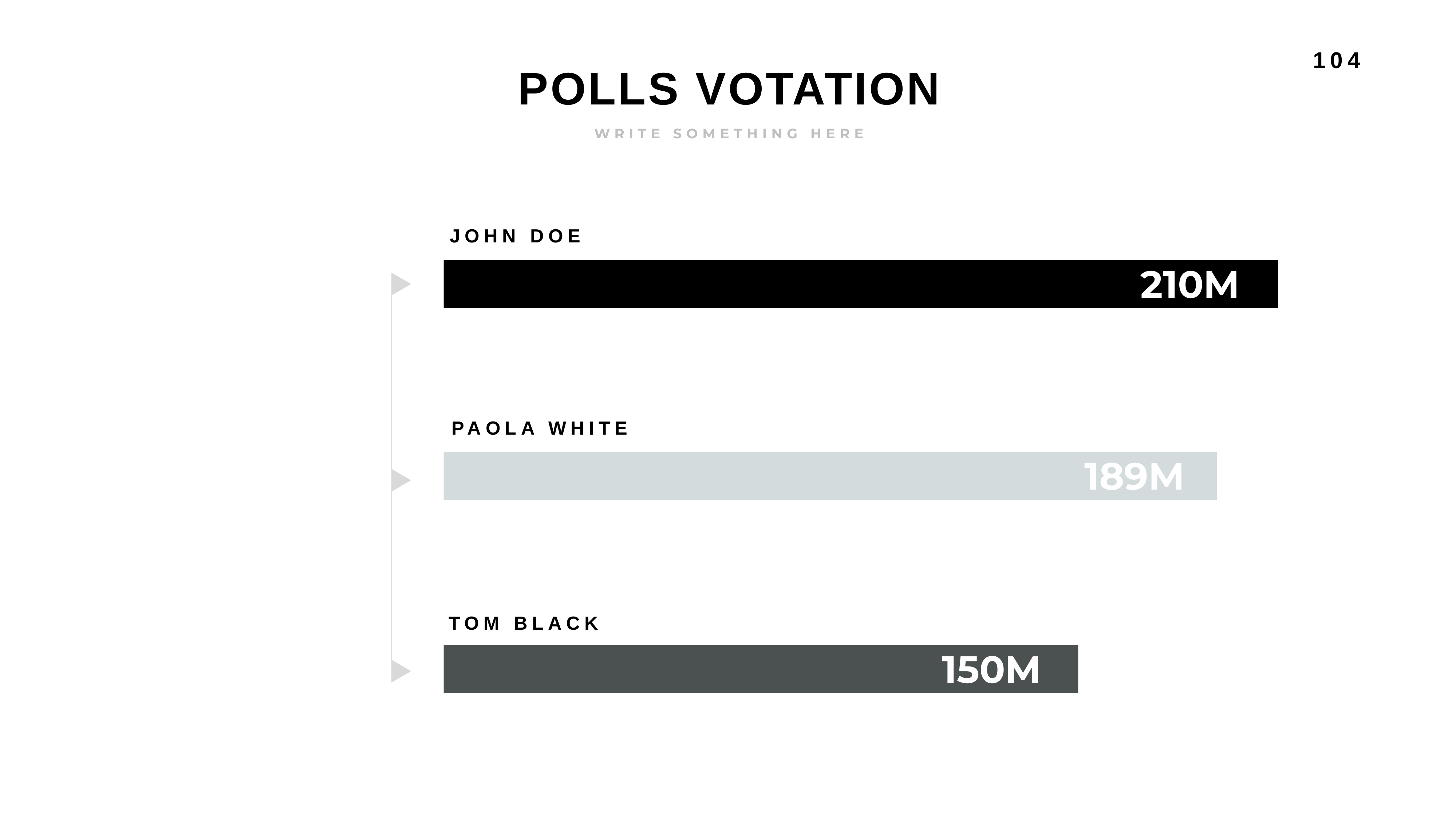

POLLS VOTATION
WRITE SOMETHING HERE

JOHN DOE
210M

PAOLA WHITE
189M

TOM BLACK
150M